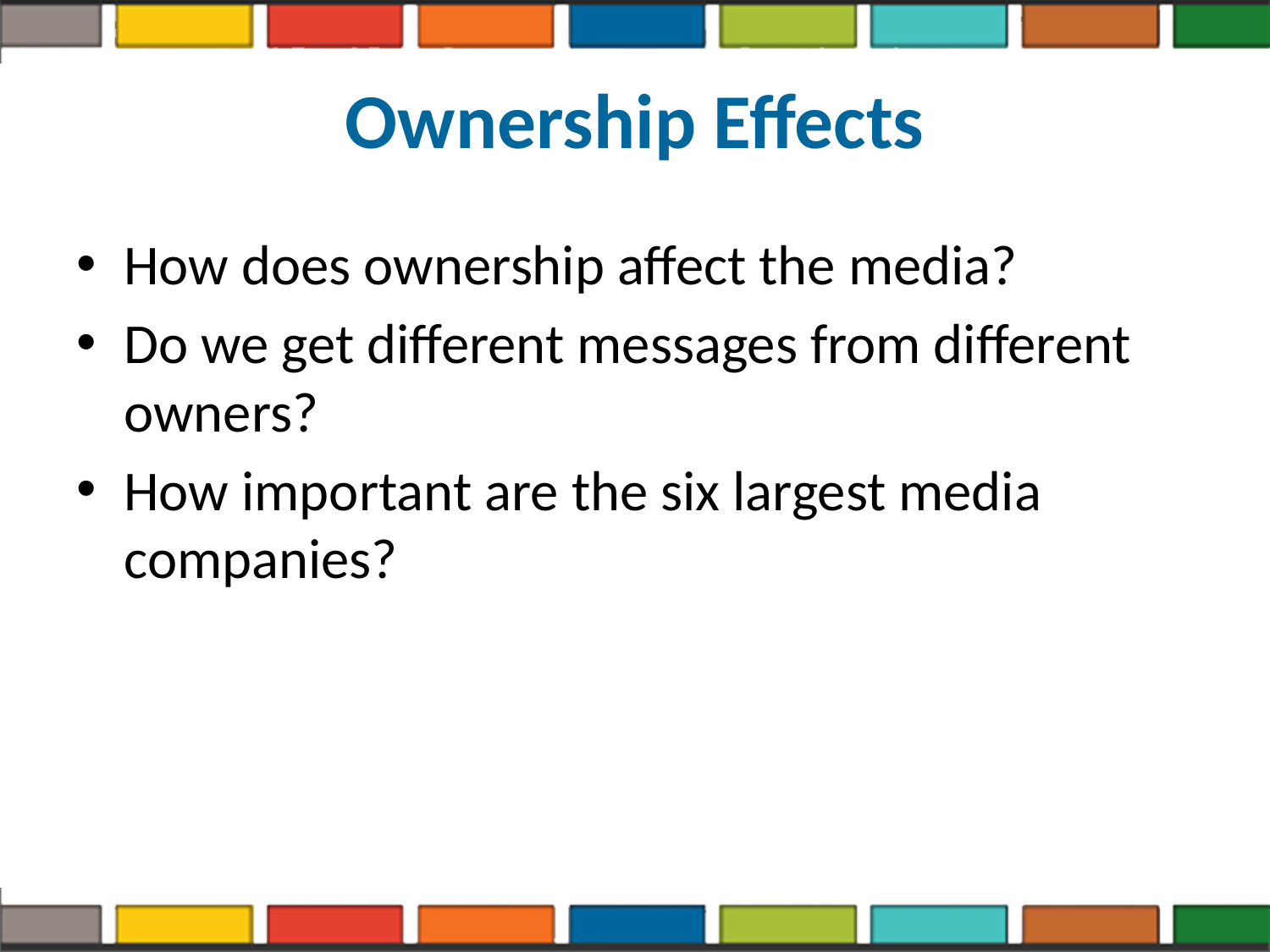

# Ownership Effects
How does ownership affect the media?
Do we get different messages from different owners?
How important are the six largest media companies?